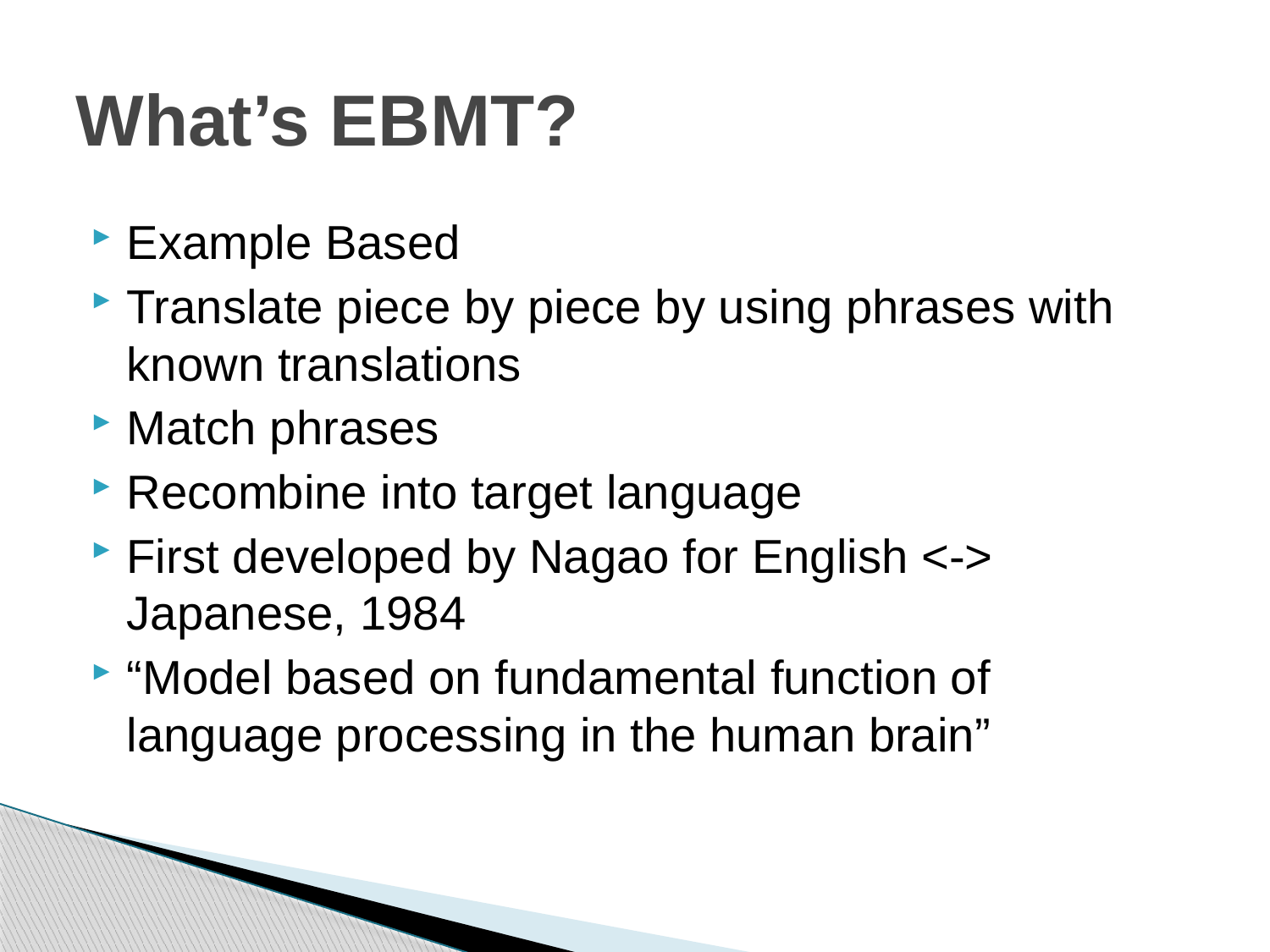

# What’s EBMT?
Example Based
Translate piece by piece by using phrases with known translations
Match phrases
Recombine into target language
First developed by Nagao for English <-> Japanese, 1984
“Model based on fundamental function of language processing in the human brain”